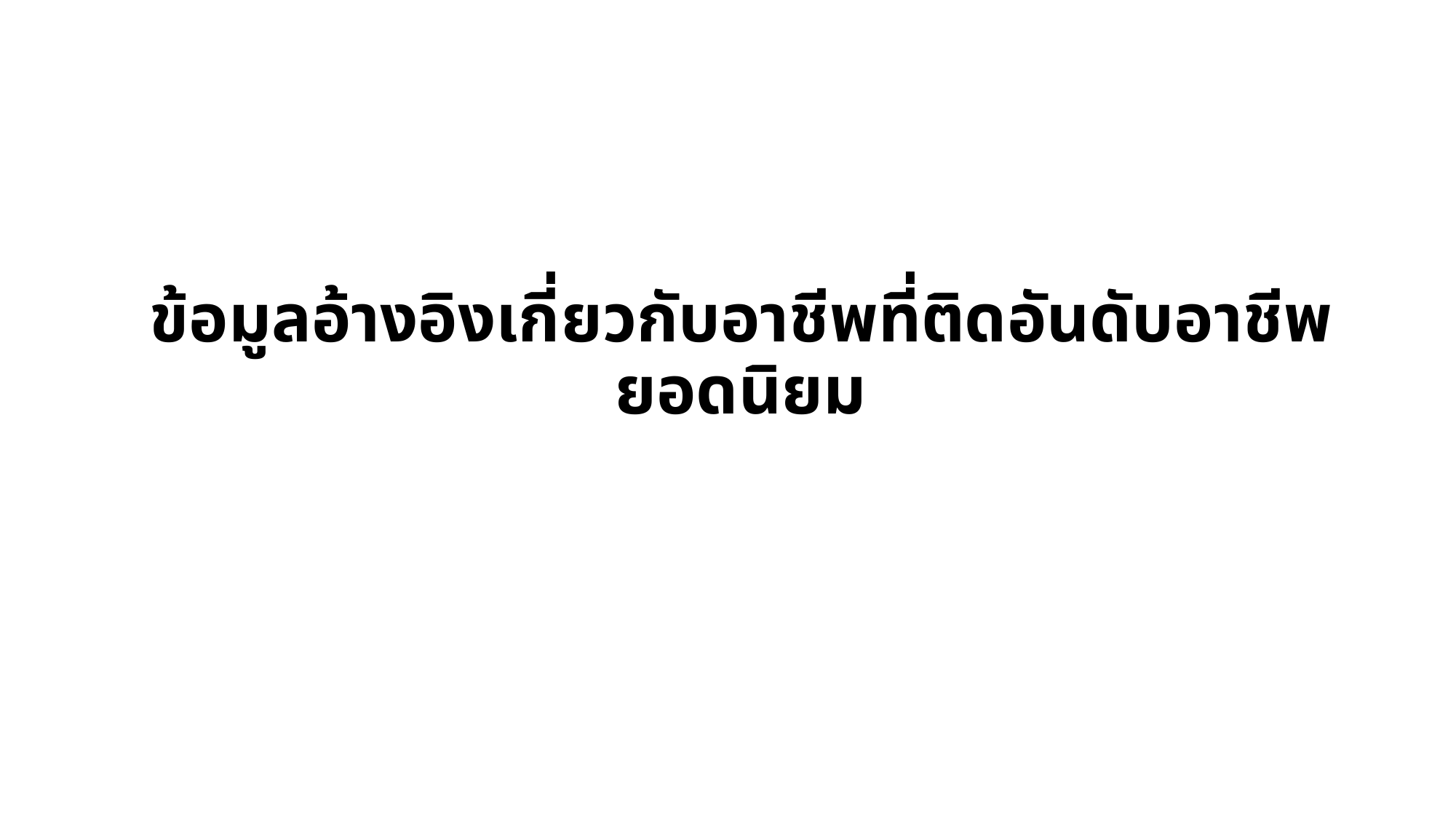

# ข้อมูลอ้างอิงเกี่ยวกับอาชีพที่ติดอันดับอาชีพยอดนิยม